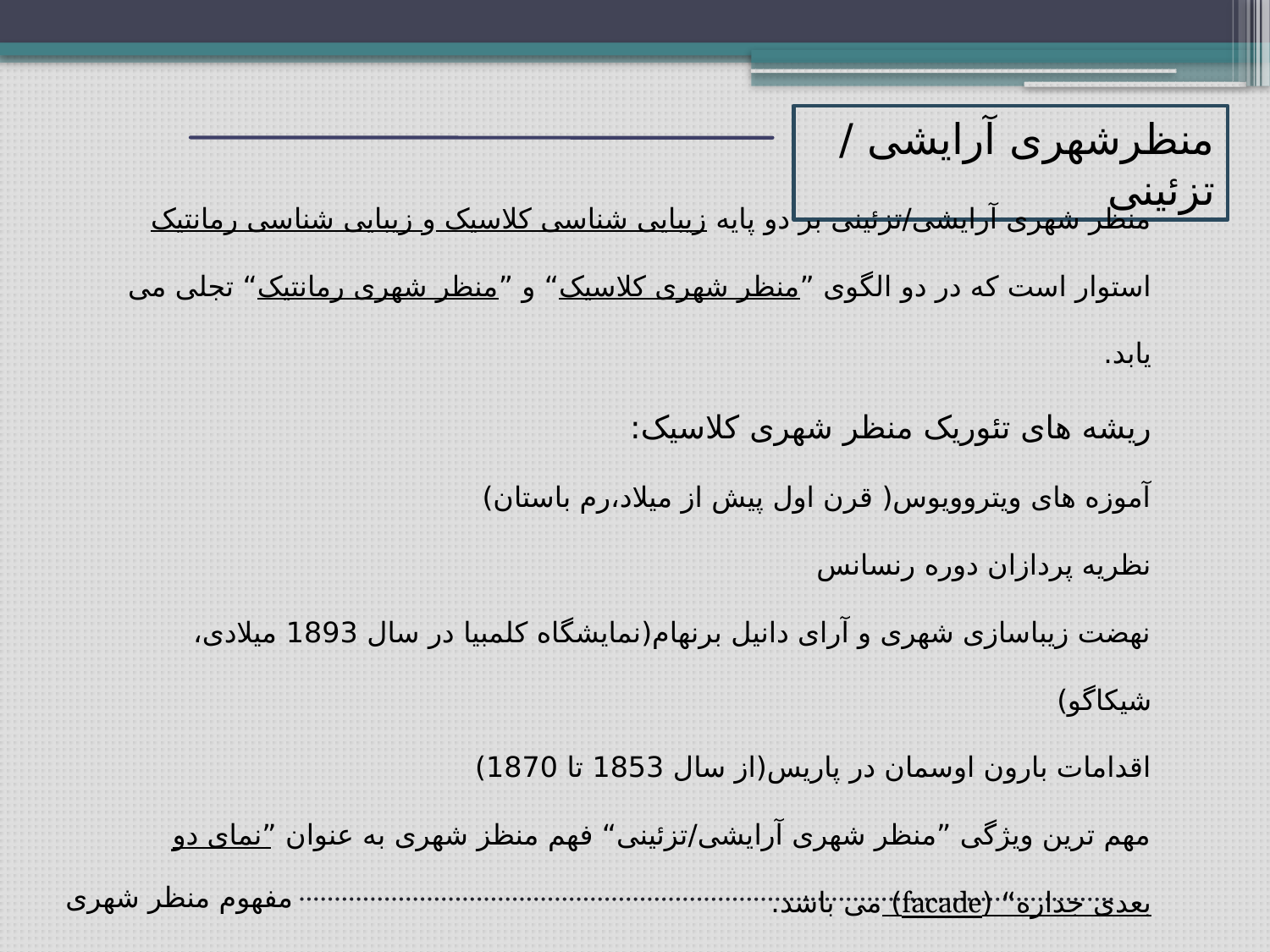

منظرشهری آرایشی / تزئینی
منظر شهری آرایشی/تزئینی بر دو پایه زیبایی شناسی کلاسیک و زیبایی شناسی رمانتیک استوار است که در دو الگوی ”منظر شهری کلاسیک“ و ”منظر شهری رمانتیک“ تجلی می یابد.
ریشه های تئوریک منظر شهری کلاسیک:
آموزه های ویتروویوس( قرن اول پیش از میلاد،رم باستان)
نظریه پردازان دوره رنسانس
نهضت زیباسازی شهری و آرای دانیل برنهام(نمایشگاه کلمبیا در سال 1893 میلادی، شیکاگو)
اقدامات بارون اوسمان در پاریس(از سال 1853 تا 1870)
مهم ترین ویژگی ”منظر شهری آرایشی/تزئینی“ فهم منظز شهری به عنوان ”نمای دو بعدی جداره“ (facade) می باشد.

مفهوم منظر شهری